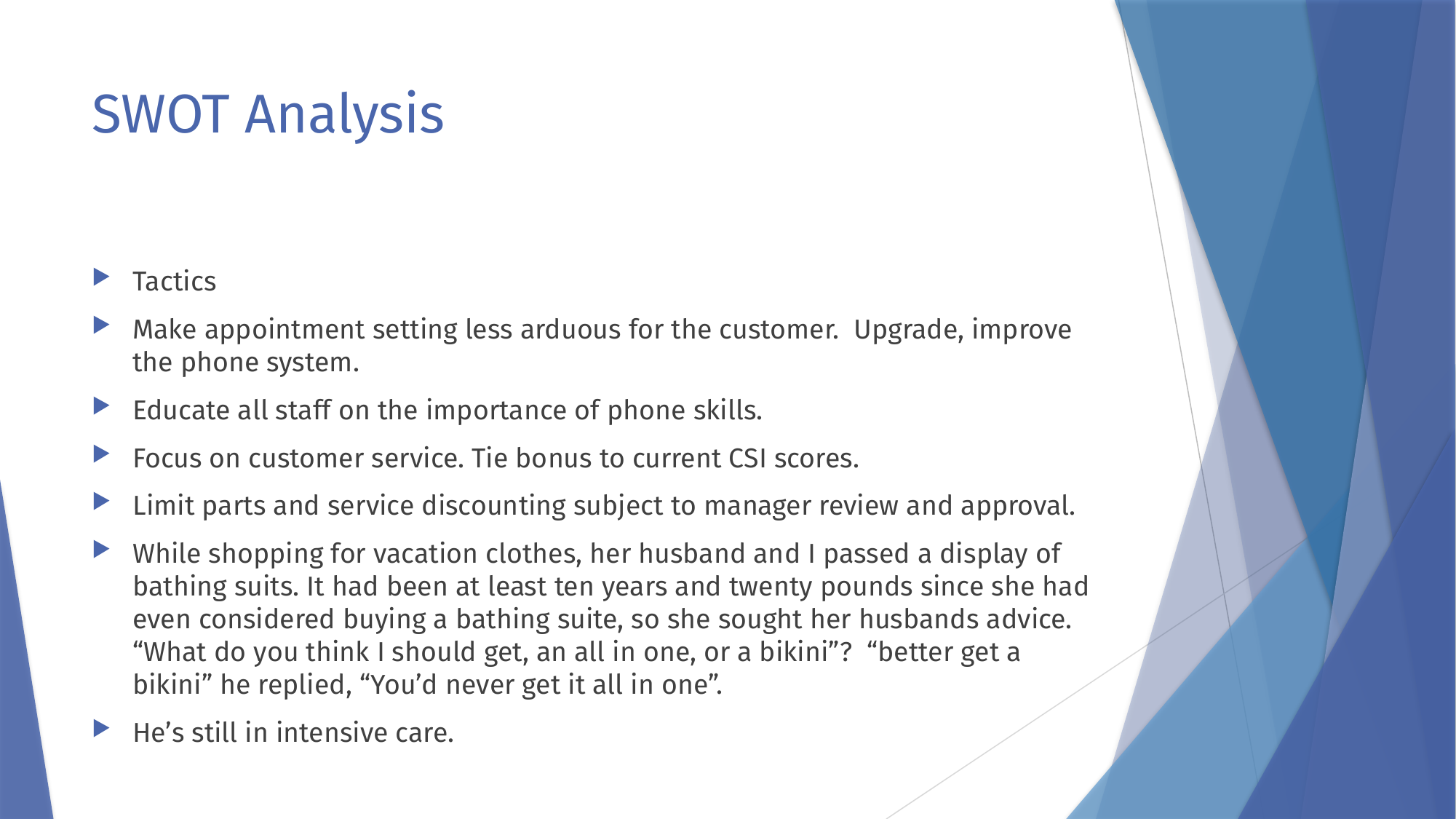

# SWOT Analysis
Tactics
Make appointment setting less arduous for the customer.  Upgrade, improve the phone system.
Educate all staff on the importance of phone skills.
Focus on customer service. Tie bonus to current CSI scores.
Limit parts and service discounting subject to manager review and approval.
While shopping for vacation clothes, her husband and I passed a display of bathing suits. It had been at least ten years and twenty pounds since she had even considered buying a bathing suite, so she sought her husbands advice. “What do you think I should get, an all in one, or a bikini”?  “better get a bikini” he replied, “You’d never get it all in one”.
He’s still in intensive care.